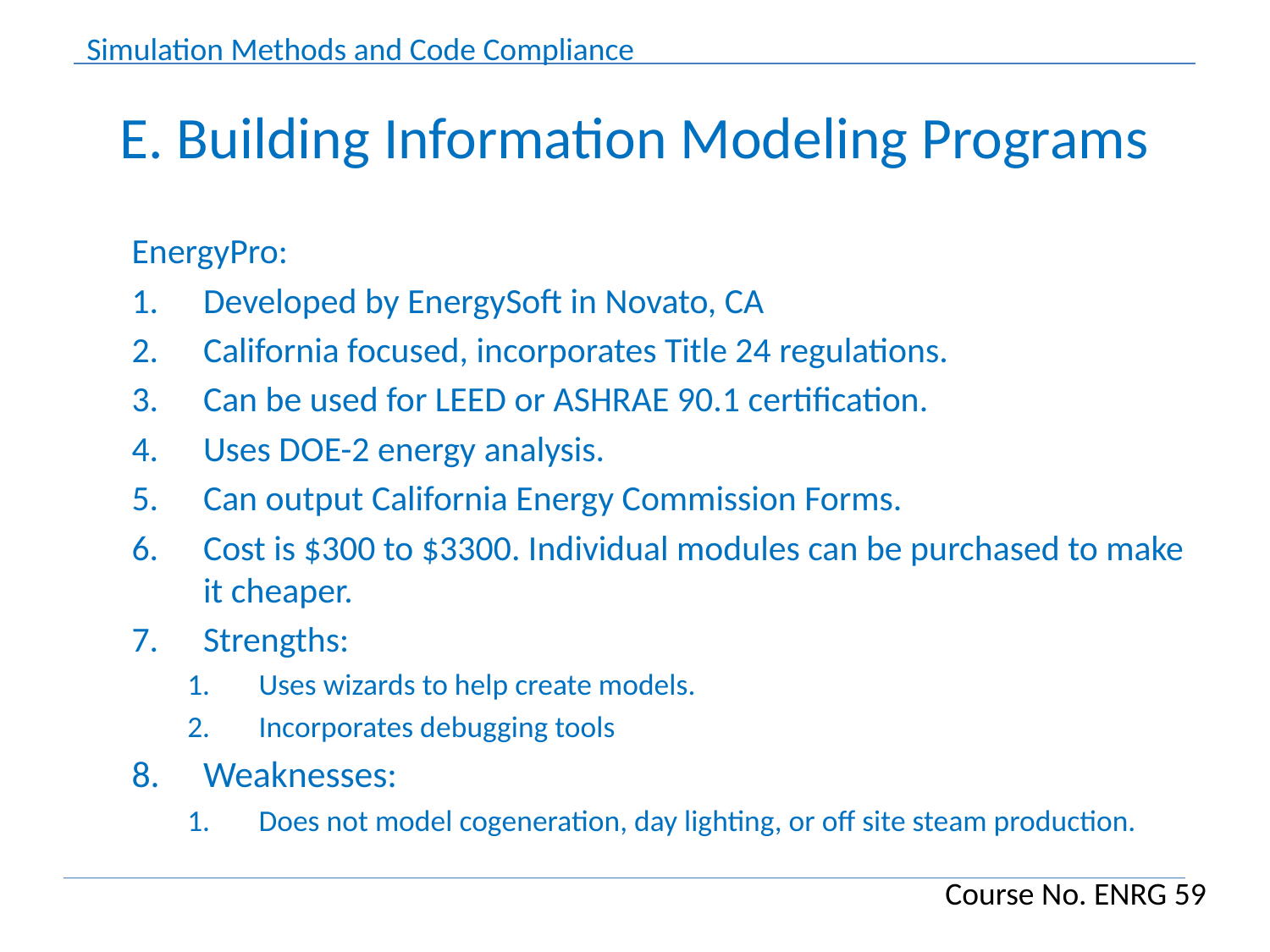

# E. Building Information Modeling Programs
EnergyPro:
Developed by EnergySoft in Novato, CA
California focused, incorporates Title 24 regulations.
Can be used for LEED or ASHRAE 90.1 certification.
Uses DOE-2 energy analysis.
Can output California Energy Commission Forms.
Cost is $300 to $3300. Individual modules can be purchased to make it cheaper.
Strengths:
Uses wizards to help create models.
Incorporates debugging tools
Weaknesses:
Does not model cogeneration, day lighting, or off site steam production.